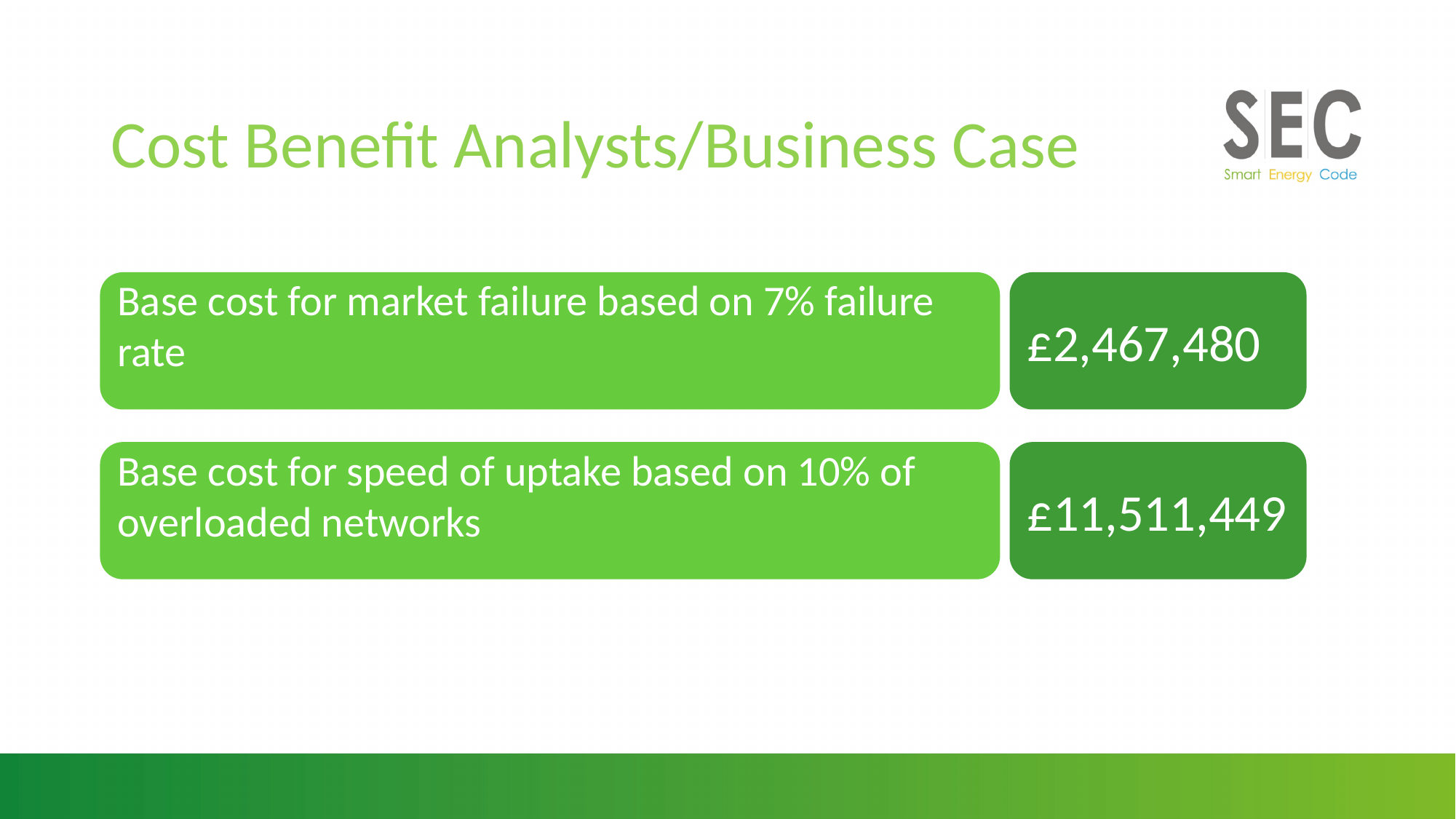

# Cost Benefit Analysts/Business Case
Base cost for market failure based on 7% failure rate

£2,467,480
Base cost for speed of uptake based on 10% of overloaded networks

£11,511,449